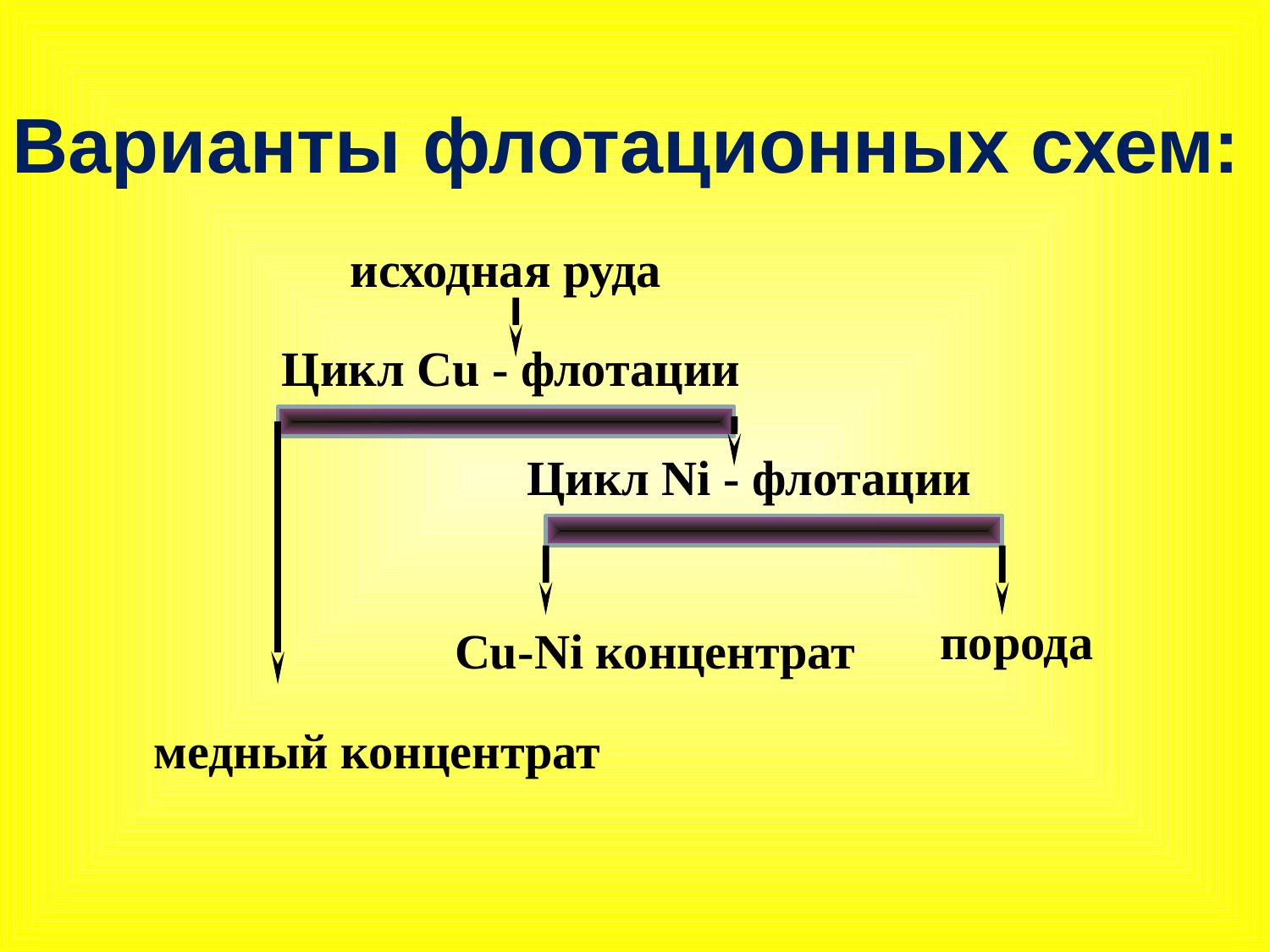

Варианты флотационных схем:
исходная руда
Цикл Cu - флотации

Цикл Ni - флотации

порода
Cu-Ni концентрат
медный концентрат